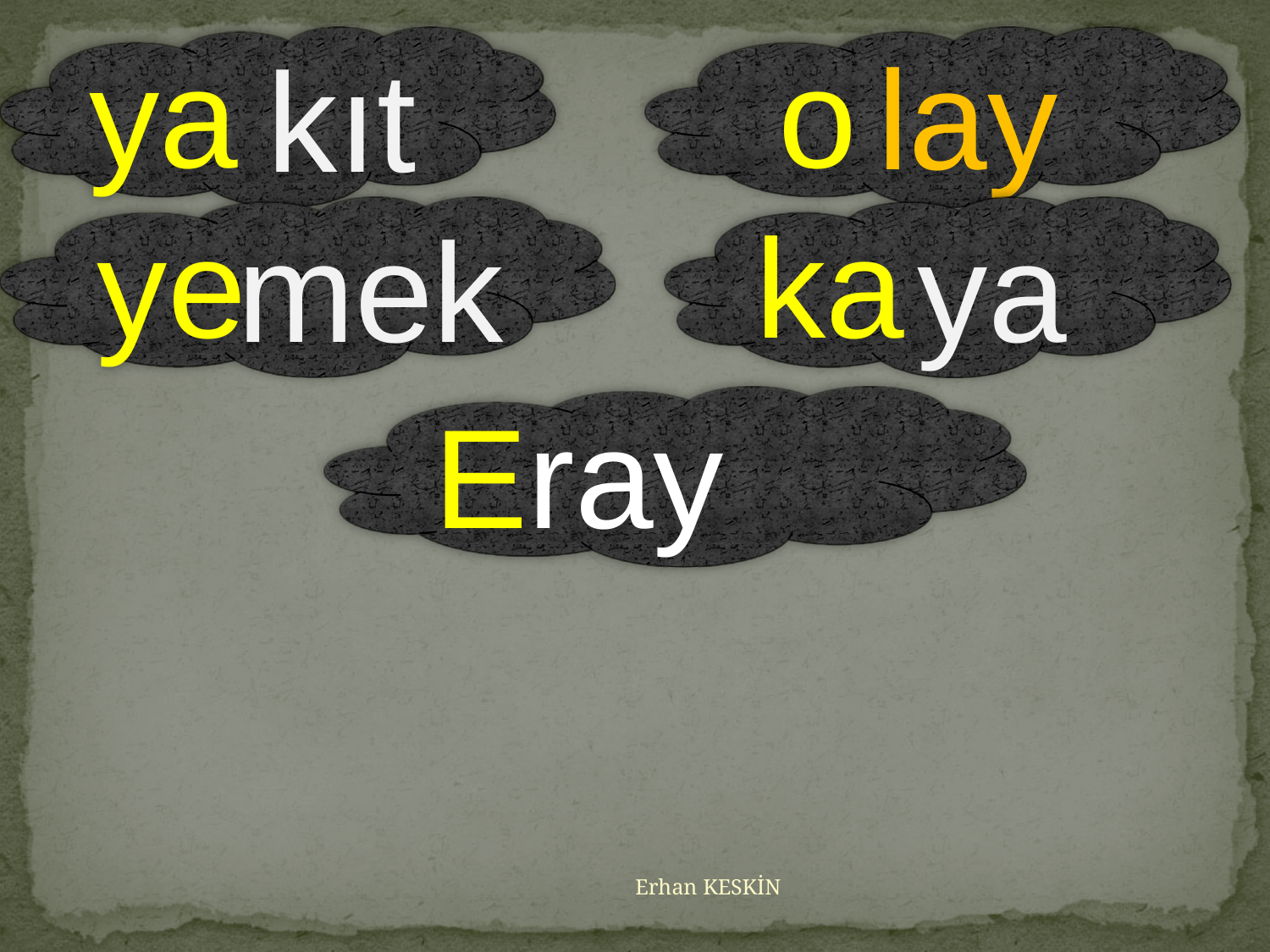

ya
 o
kıt
lay
ye
ka
mek
ya
Eray

Erhan KESKİN